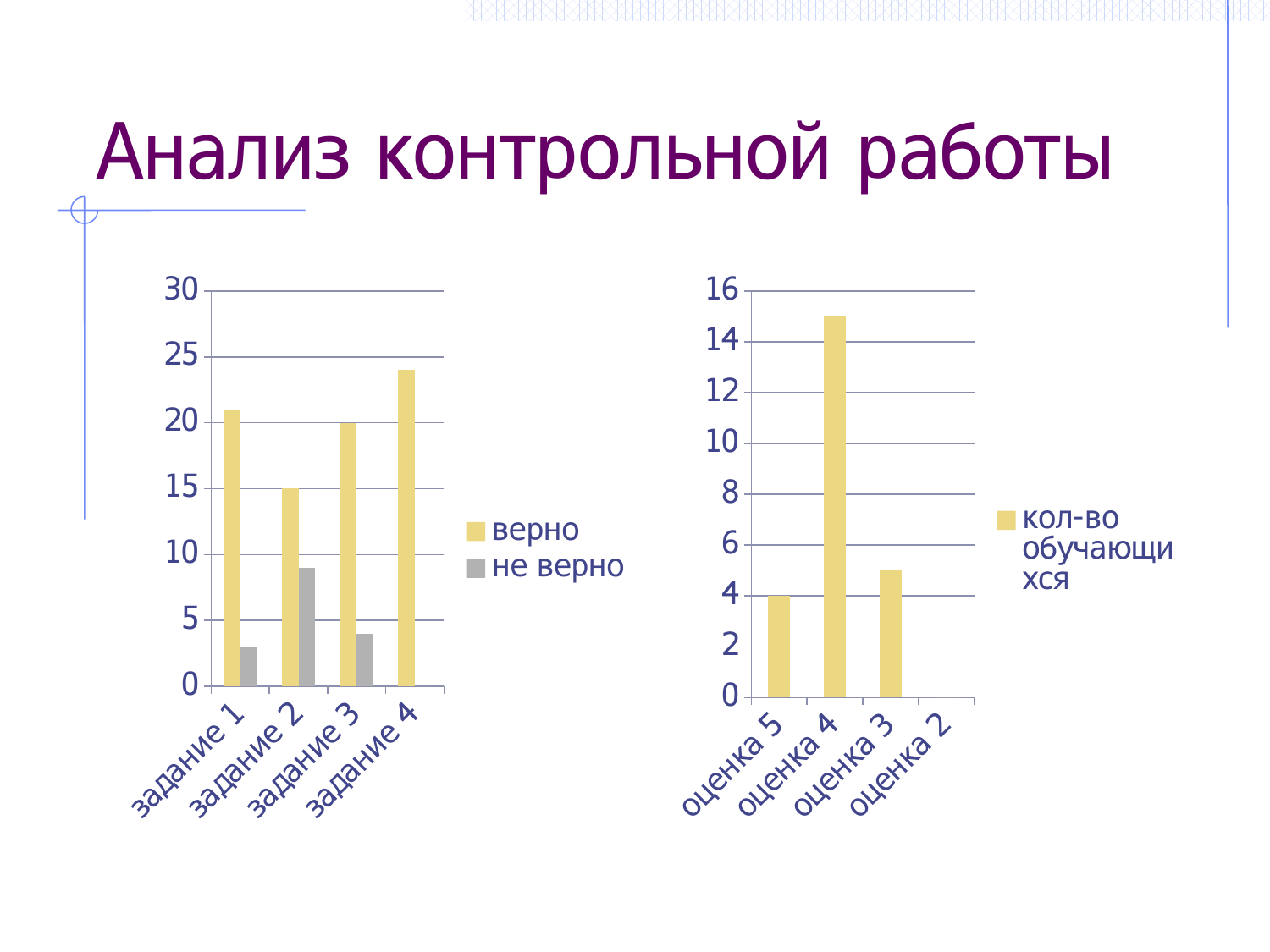

# Анализ контрольной работы

### Chart

| Category | верно | не верно |
|---|---|---|
| задание 1 | 21.0 | 3.0 |
| задание 2 | 15.0 | 9.0 |
| задание 3 | 20.0 | 4.0 |
| задание 4 | 24.0 | 0.0 |

### Chart

| Category | кол-во обучающихся |
|---|---|
| оценка 5 | 4.0 |
| оценка 4 | 15.0 |
| оценка 3 | 5.0 |
| оценка 2 | 0.0 |